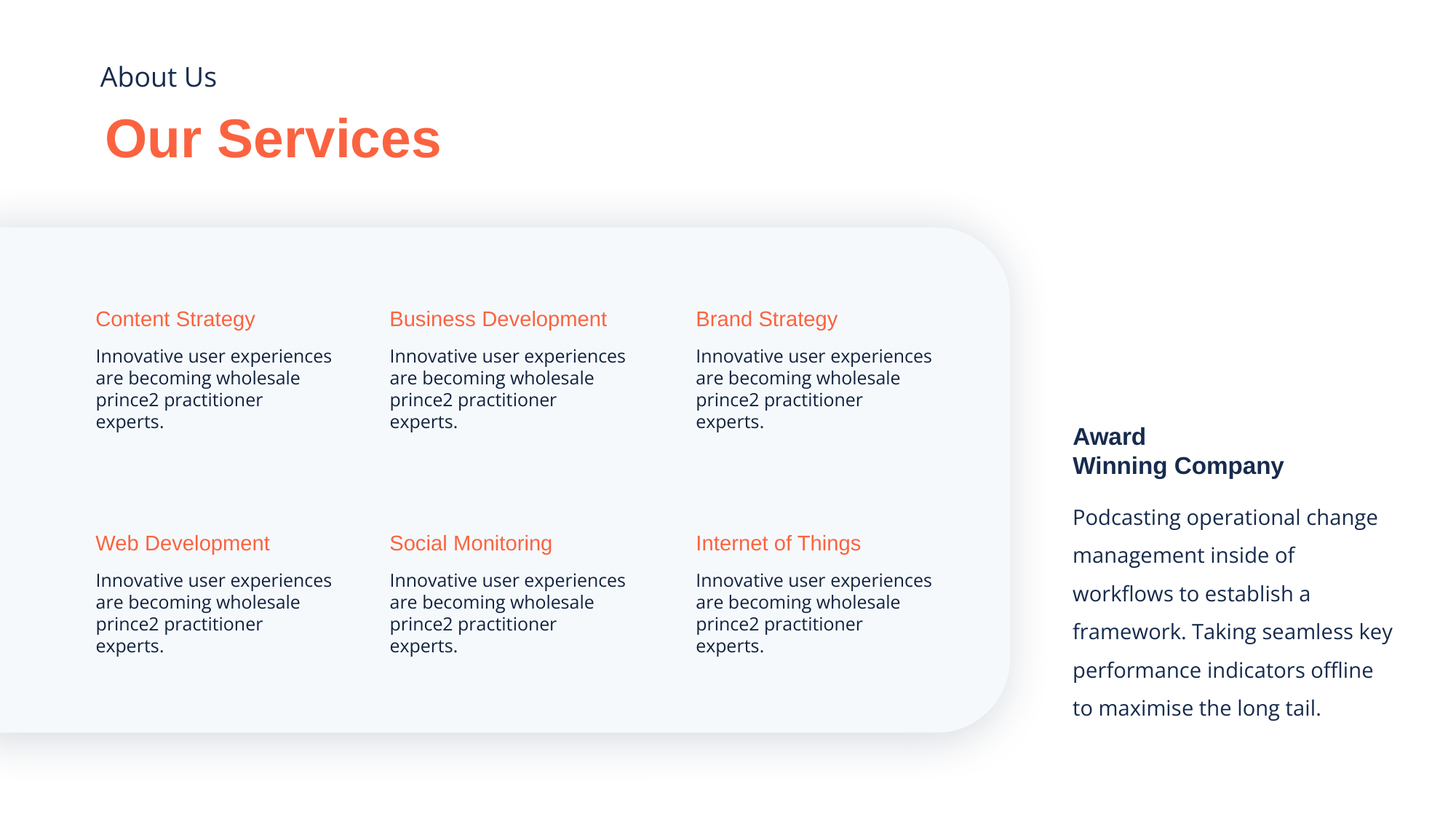

About Us
Our Services

Content Strategy
Business Development
Brand Strategy
Innovative user experiences are becoming wholesale prince2 practitioner experts.
Innovative user experiences are becoming wholesale prince2 practitioner experts.
Innovative user experiences are becoming wholesale prince2 practitioner experts.
Award
Winning Company
Podcasting operational change management inside of workflows to establish a framework. Taking seamless key performance indicators offline to maximise the long tail.
Web Development
Social Monitoring
Internet of Things
Innovative user experiences are becoming wholesale prince2 practitioner experts.
Innovative user experiences are becoming wholesale prince2 practitioner experts.
Innovative user experiences are becoming wholesale prince2 practitioner experts.